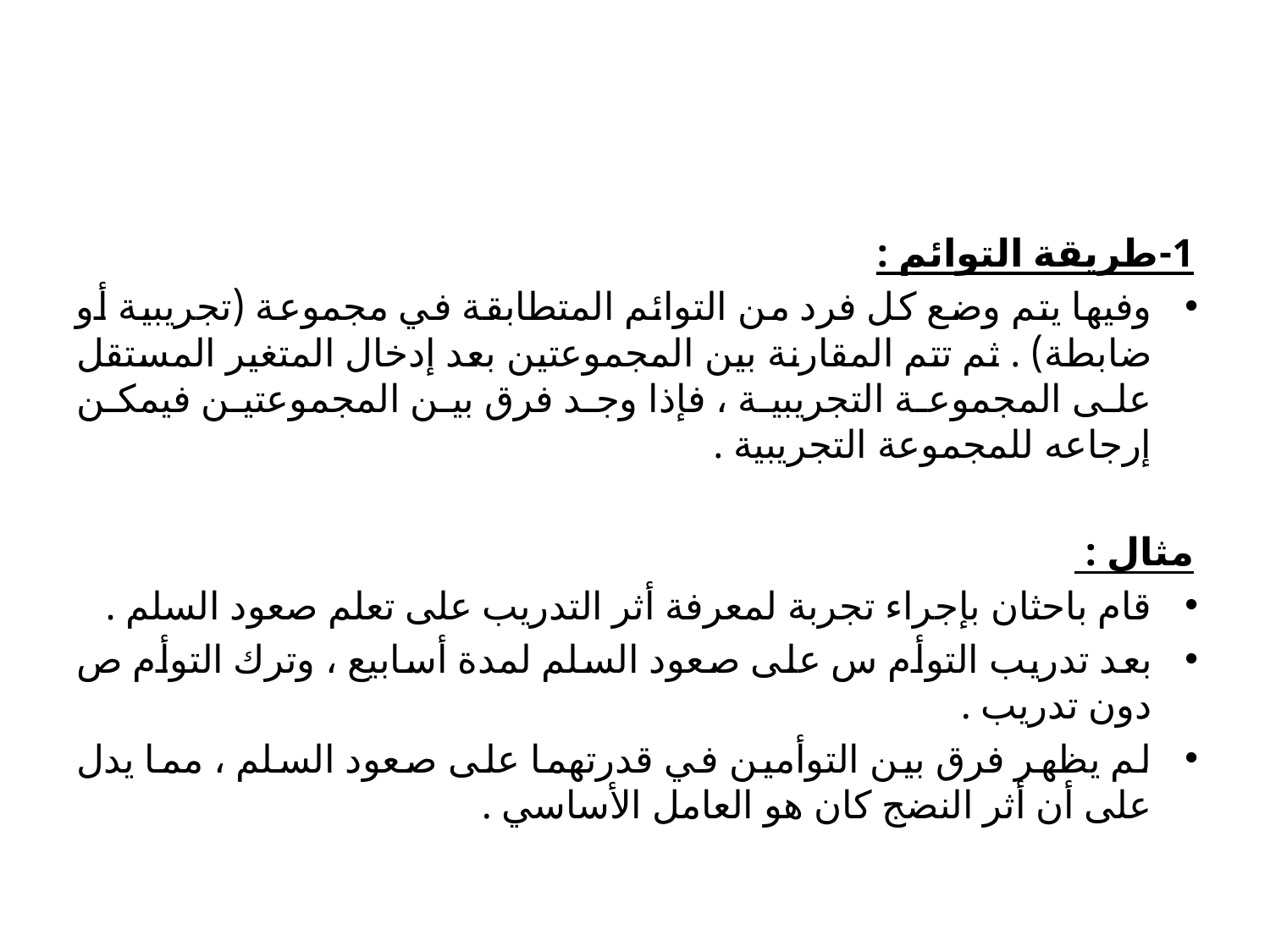

#
1-طريقة التوائم :
وفيها يتم وضع كل فرد من التوائم المتطابقة في مجموعة (تجريبية أو ضابطة) . ثم تتم المقارنة بين المجموعتين بعد إدخال المتغير المستقل على المجموعة التجريبية ، فإذا وجد فرق بين المجموعتين فيمكن إرجاعه للمجموعة التجريبية .

مثال :
قام باحثان بإجراء تجربة لمعرفة أثر التدريب على تعلم صعود السلم .
بعد تدريب التوأم س على صعود السلم لمدة أسابيع ، وترك التوأم ص دون تدريب .
لم يظهر فرق بين التوأمين في قدرتهما على صعود السلم ، مما يدل على أن أثر النضج كان هو العامل الأساسي .